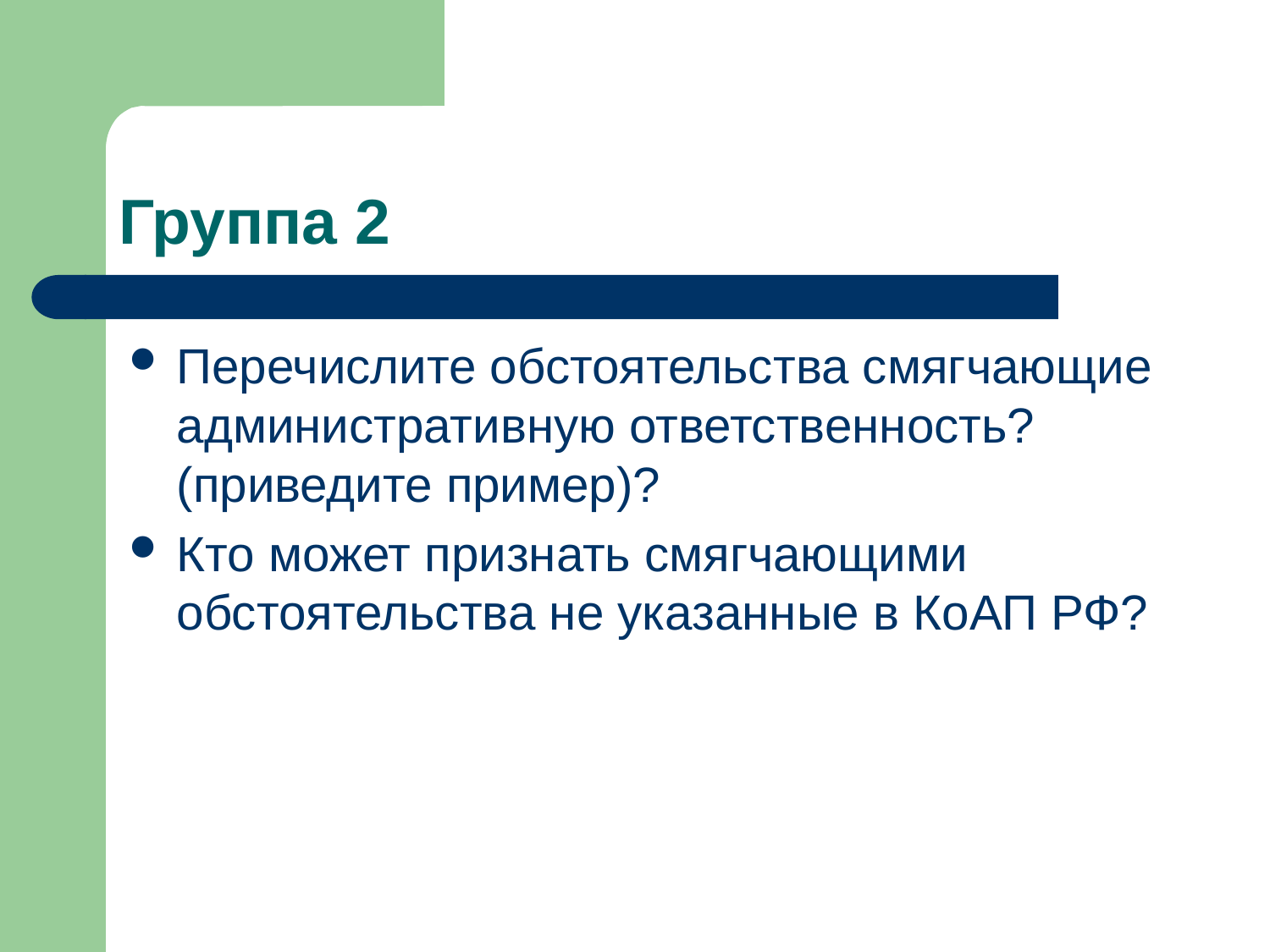

# Группа 2
Перечислите обстоятельства смягчающие административную ответственность? (приведите пример)?
Кто может признать смягчающими обстоятельства не указанные в КоАП РФ?